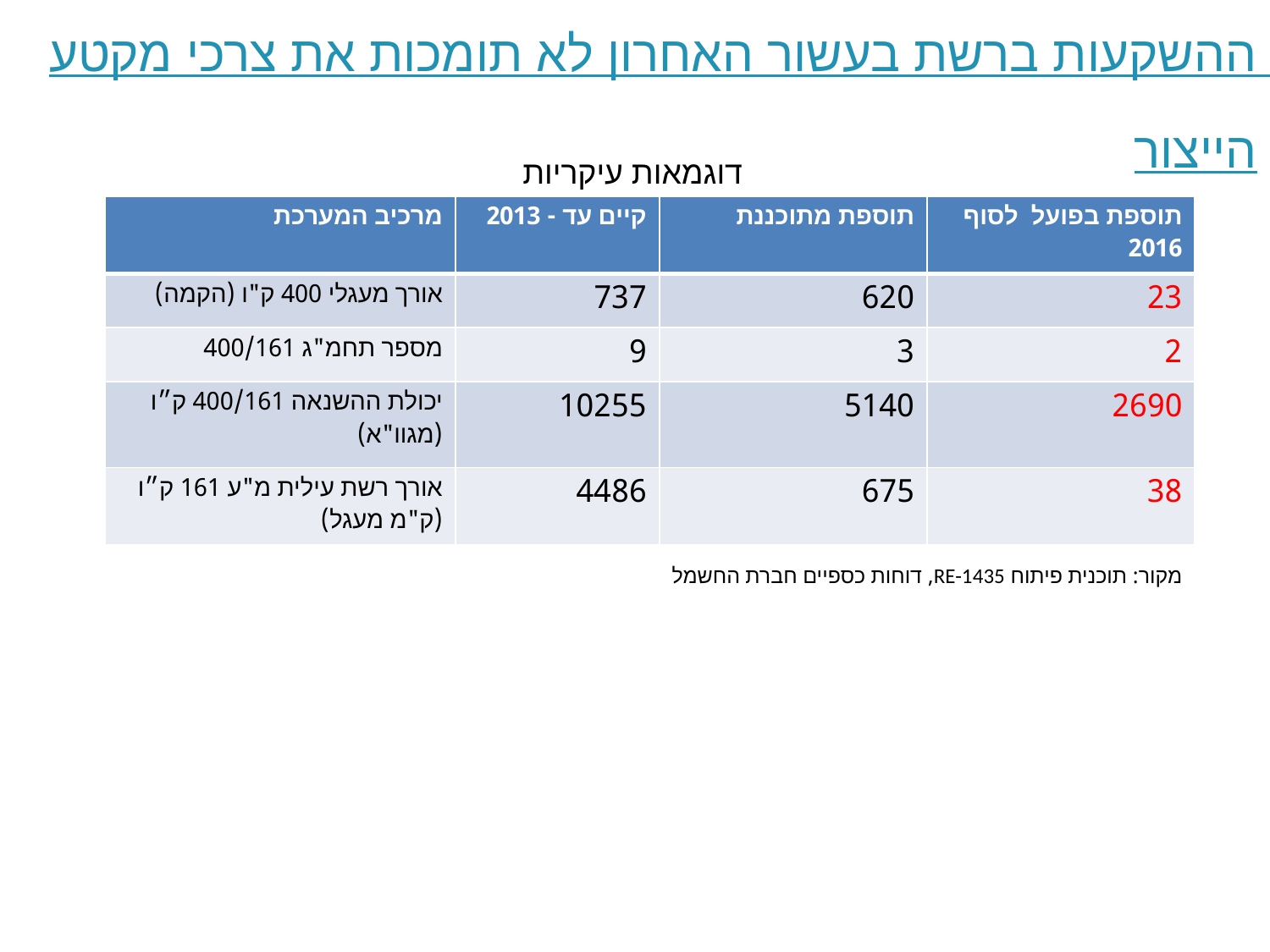

# ההשקעות ברשת בעשור האחרון לא תומכות את צרכי מקטע הייצור
דוגמאות עיקריות
| מרכיב המערכת | קיים עד - 2013 | תוספת מתוכננת | תוספת בפועל לסוף 2016 |
| --- | --- | --- | --- |
| אורך מעגלי 400 ק"ו (הקמה) | 737 | 620 | 23 |
| מספר תחמ"ג 400/161 | 9 | 3 | 2 |
| יכולת ההשנאה 400/161 ק״ו (מגוו"א) | 10255 | 5140 | 2690 |
| אורך רשת עילית מ"ע 161 ק״ו (ק"מ מעגל) | 4486 | 675 | 38 |
מקור: תוכנית פיתוח RE-1435, דוחות כספיים חברת החשמל